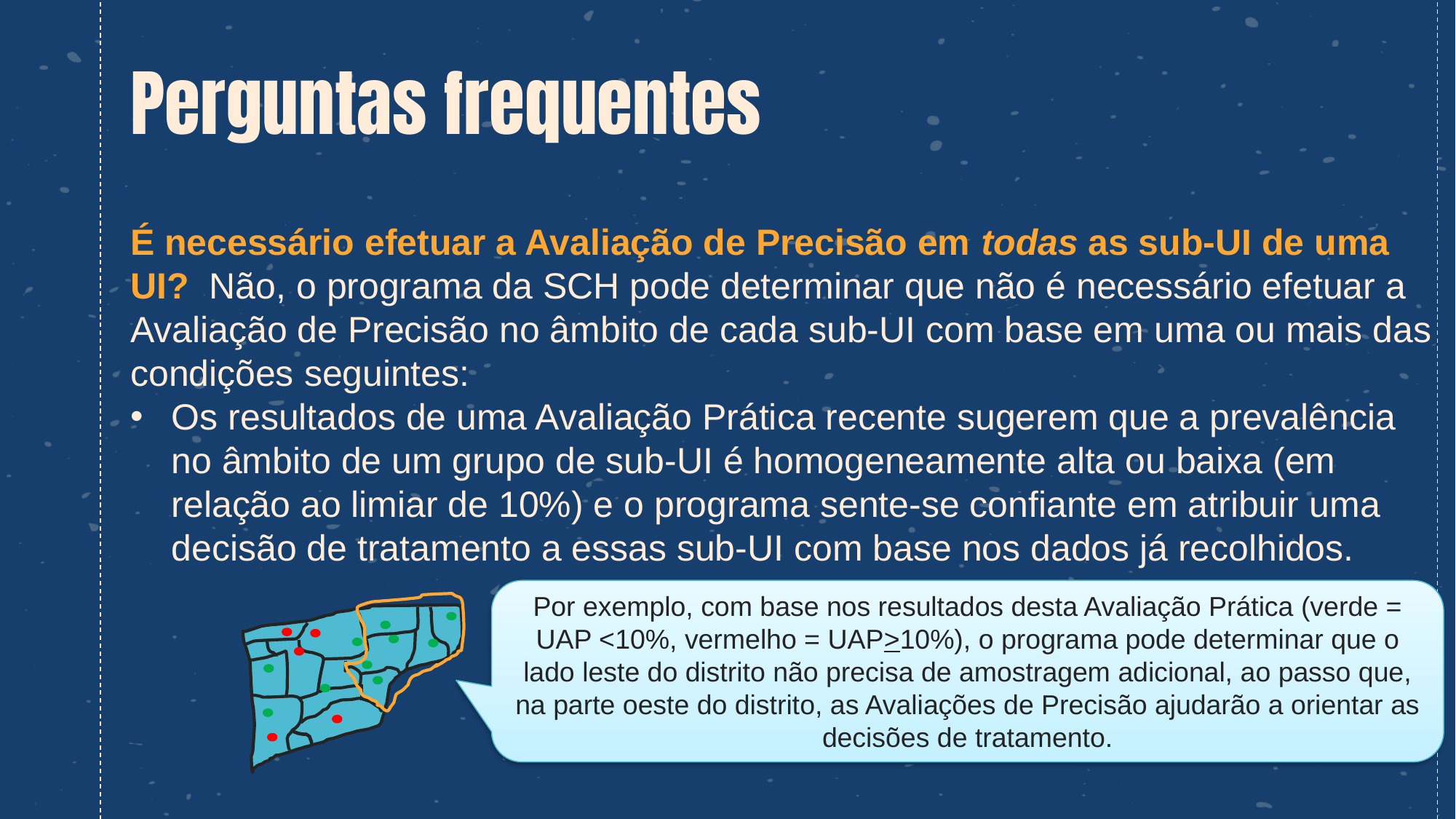

# Perguntas frequentes
É necessário efetuar a Avaliação de Precisão em todas as sub-UI de uma UI?  Não, o programa da SCH pode determinar que não é necessário efetuar a Avaliação de Precisão no âmbito de cada sub-UI com base em uma ou mais das condições seguintes:
Os resultados de uma Avaliação Prática recente sugerem que a prevalência no âmbito de um grupo de sub-UI é homogeneamente alta ou baixa (em relação ao limiar de 10%) e o programa sente-se confiante em atribuir uma decisão de tratamento a essas sub-UI com base nos dados já recolhidos.

Por exemplo, com base nos resultados desta Avaliação Prática (verde = UAP <10%, vermelho = UAP>10%), o programa pode determinar que o lado leste do distrito não precisa de amostragem adicional, ao passo que, na parte oeste do distrito, as Avaliações de Precisão ajudarão a orientar as decisões de tratamento.